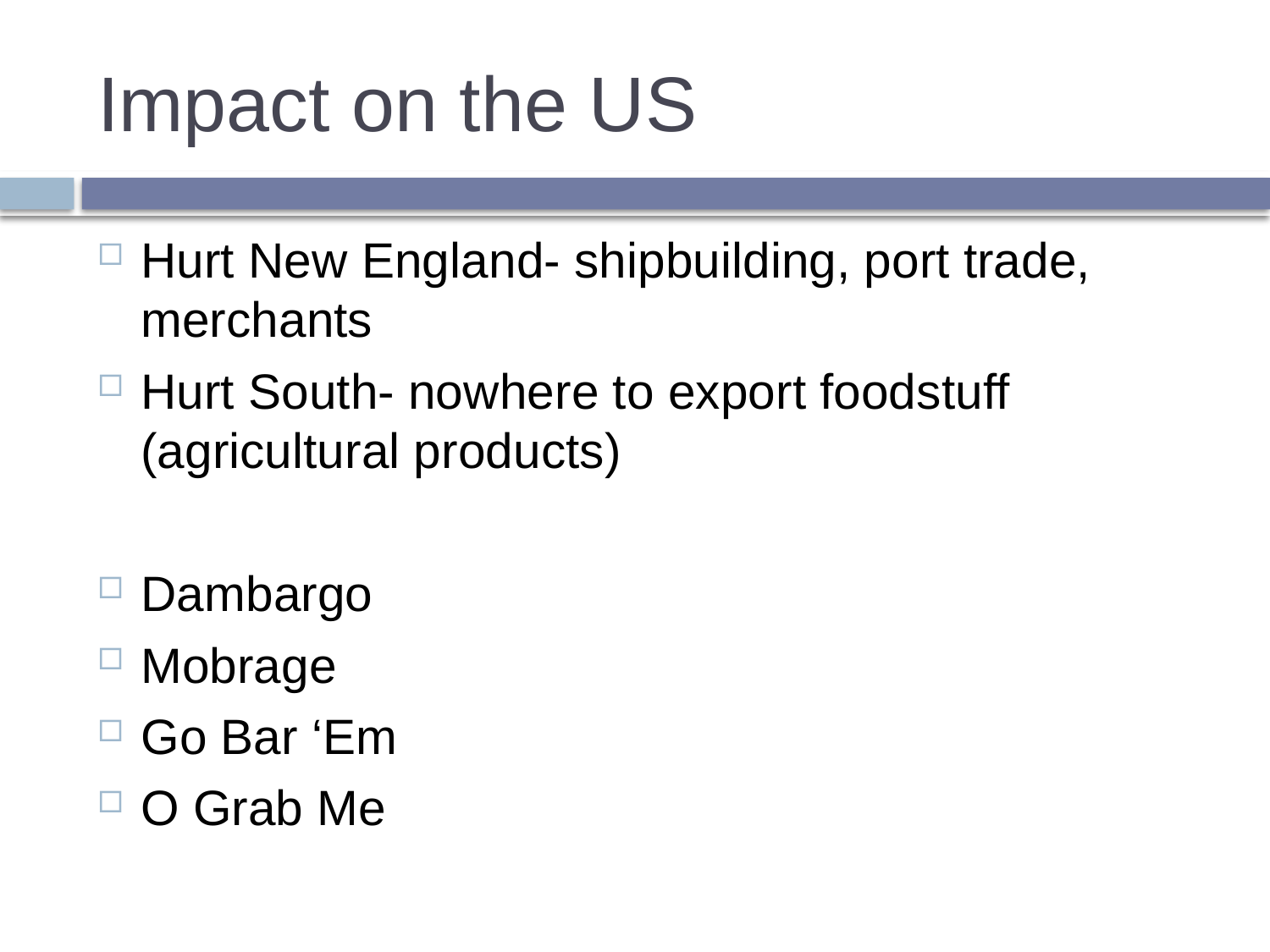

# Impact on the US
Hurt New England- shipbuilding, port trade, merchants
Hurt South- nowhere to export foodstuff (agricultural products)

Dambargo
Mobrage
Go Bar ‘Em
O Grab Me